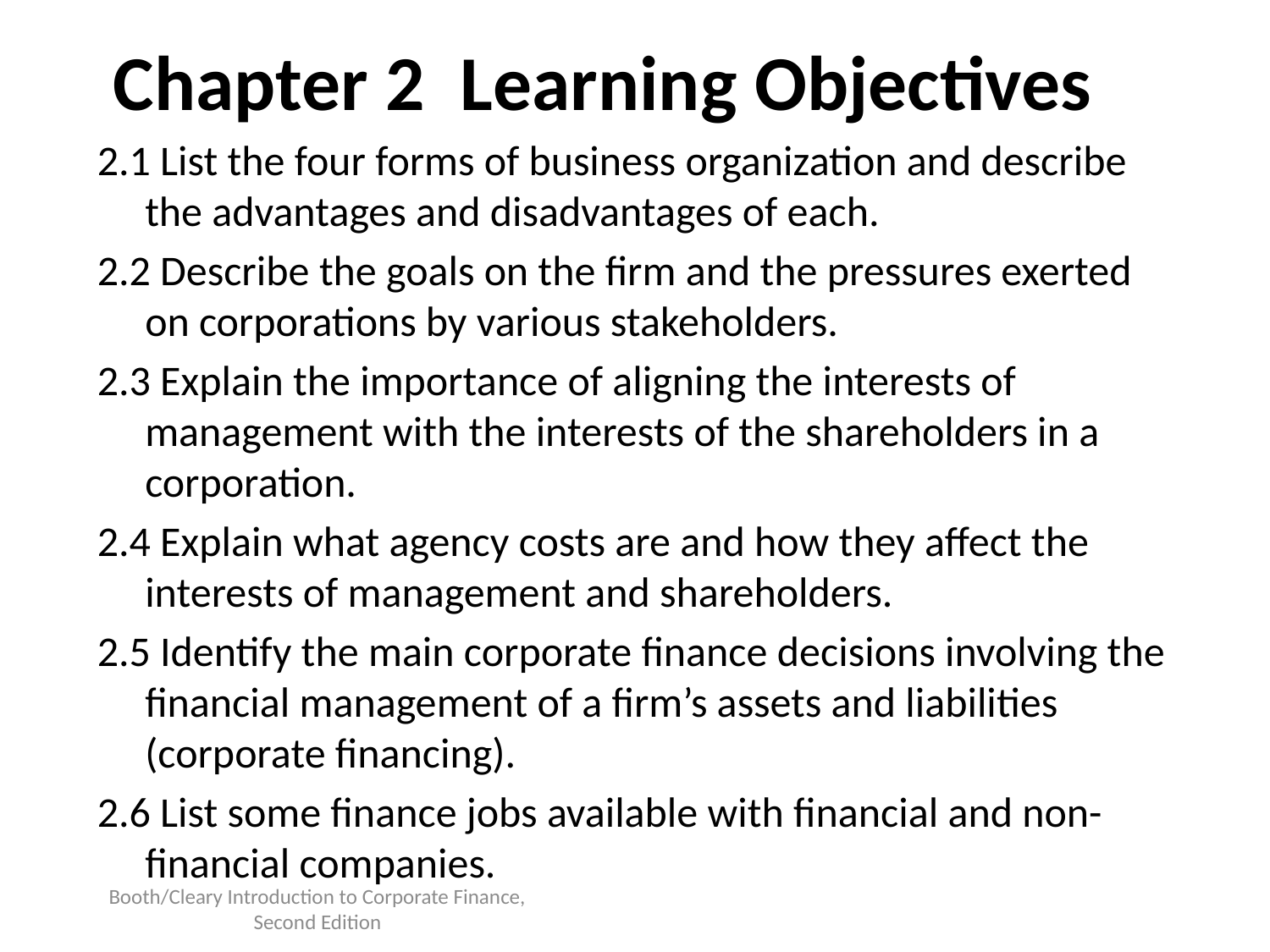

# Chapter 2  Learning Objectives
2.1 List the four forms of business organization and describe the advantages and disadvantages of each.
2.2 Describe the goals on the firm and the pressures exerted on corporations by various stakeholders.
2.3 Explain the importance of aligning the interests of management with the interests of the shareholders in a corporation.
2.4 Explain what agency costs are and how they affect the interests of management and shareholders.
2.5 Identify the main corporate finance decisions involving the financial management of a firm’s assets and liabilities (corporate financing).
2.6 List some finance jobs available with financial and non-financial companies.
2
Booth/Cleary Introduction to Corporate Finance, Second Edition